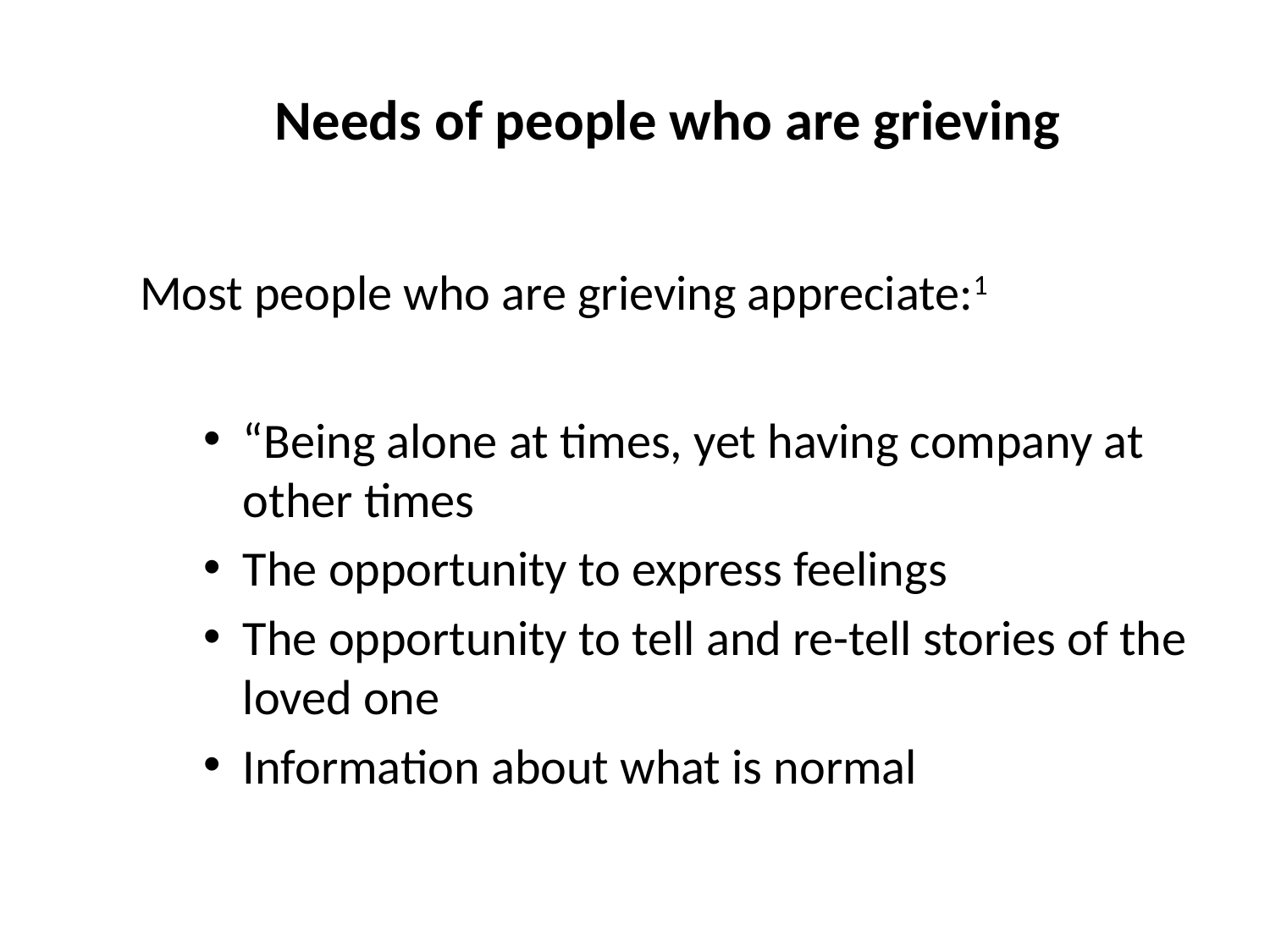

Needs of people who are grieving
Most people who are grieving appreciate:1

“Being alone at times, yet having company at other times
The opportunity to express feelings
The opportunity to tell and re-tell stories of the loved one
Information about what is normal